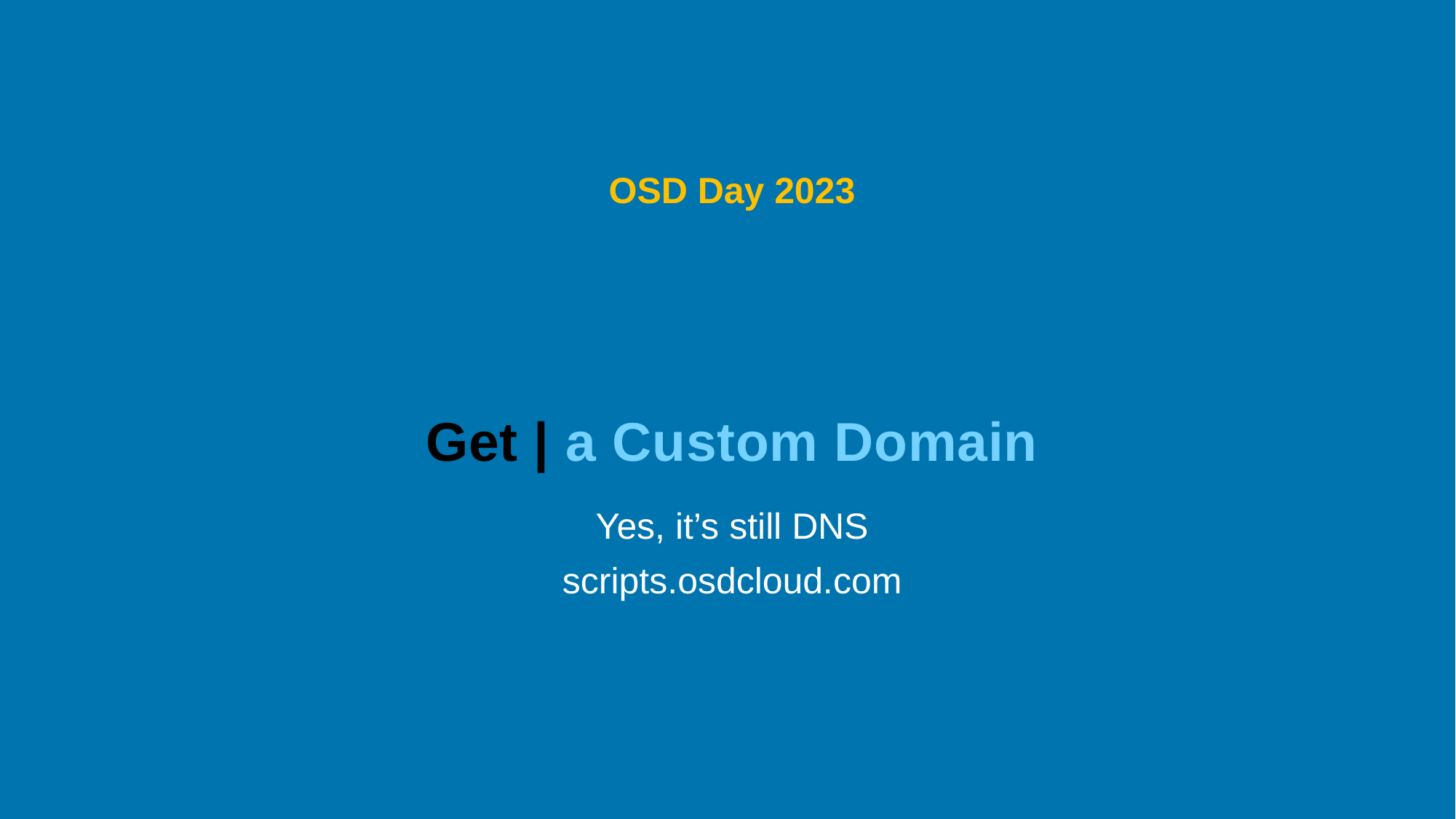

OSD Day 2023
# Get | a Custom Domain
Yes, it’s still DNS
scripts.osdcloud.com